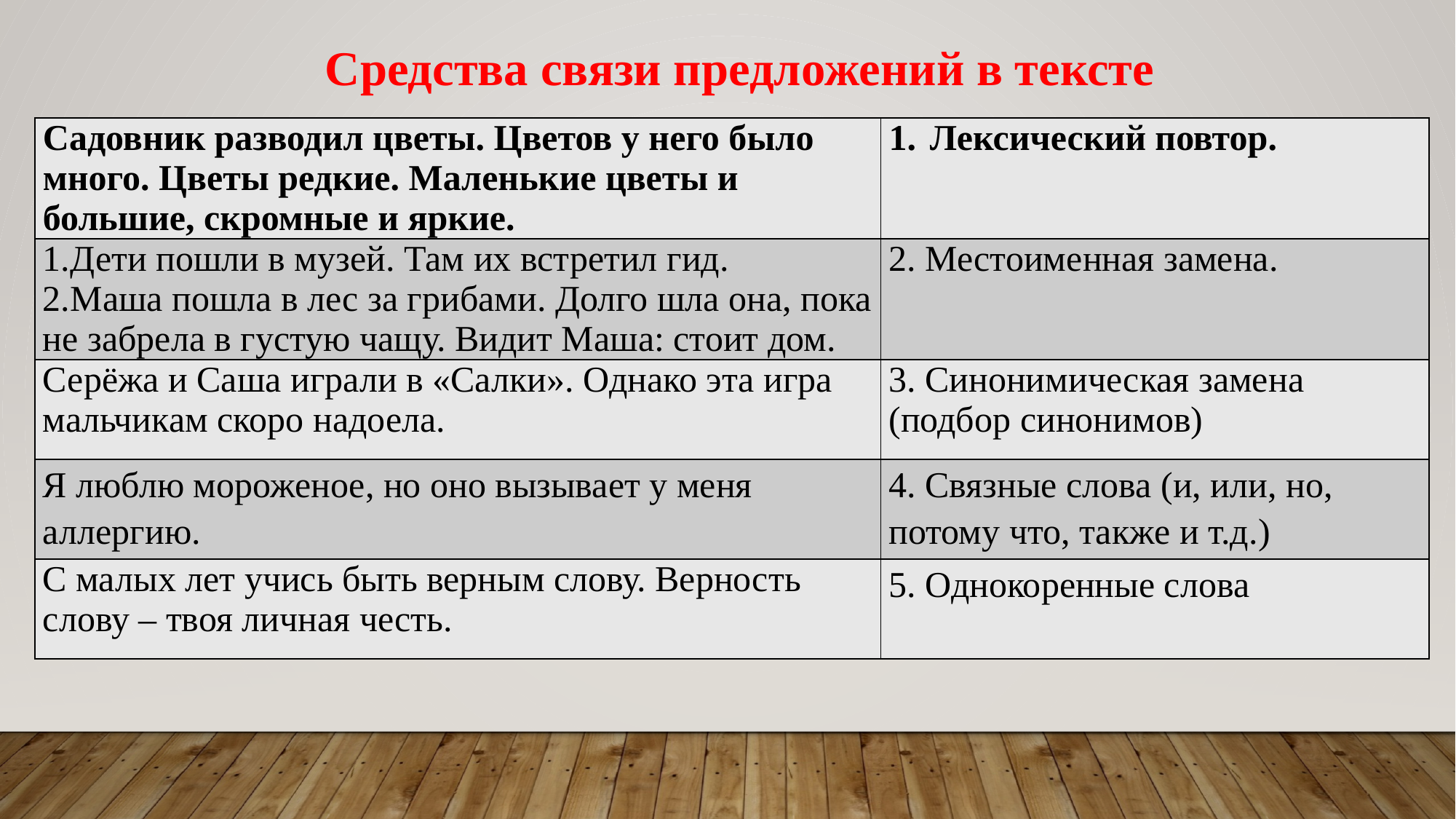

# Средства связи предложений в тексте
| Садовник разводил цветы. Цветов у него было много. Цветы редкие. Маленькие цветы и большие, скромные и яркие. | Лексический повтор. |
| --- | --- |
| 1.Дети пошли в музей. Там их встретил гид. 2.Маша пошла в лес за грибами. Долго шла она, пока не забрела в густую чащу. Видит Маша: стоит дом. | 2. Местоименная замена. |
| Серёжа и Саша играли в «Салки». Однако эта игра мальчикам скоро надоела. | 3. Синонимическая замена (подбор синонимов) |
| Я люблю мороженое, но оно вызывает у меня аллергию. | 4. Связные слова (и, или, но, потому что, также и т.д.) |
| С малых лет учись быть верным слову. Верность слову – твоя личная честь. | 5. Однокоренные слова |